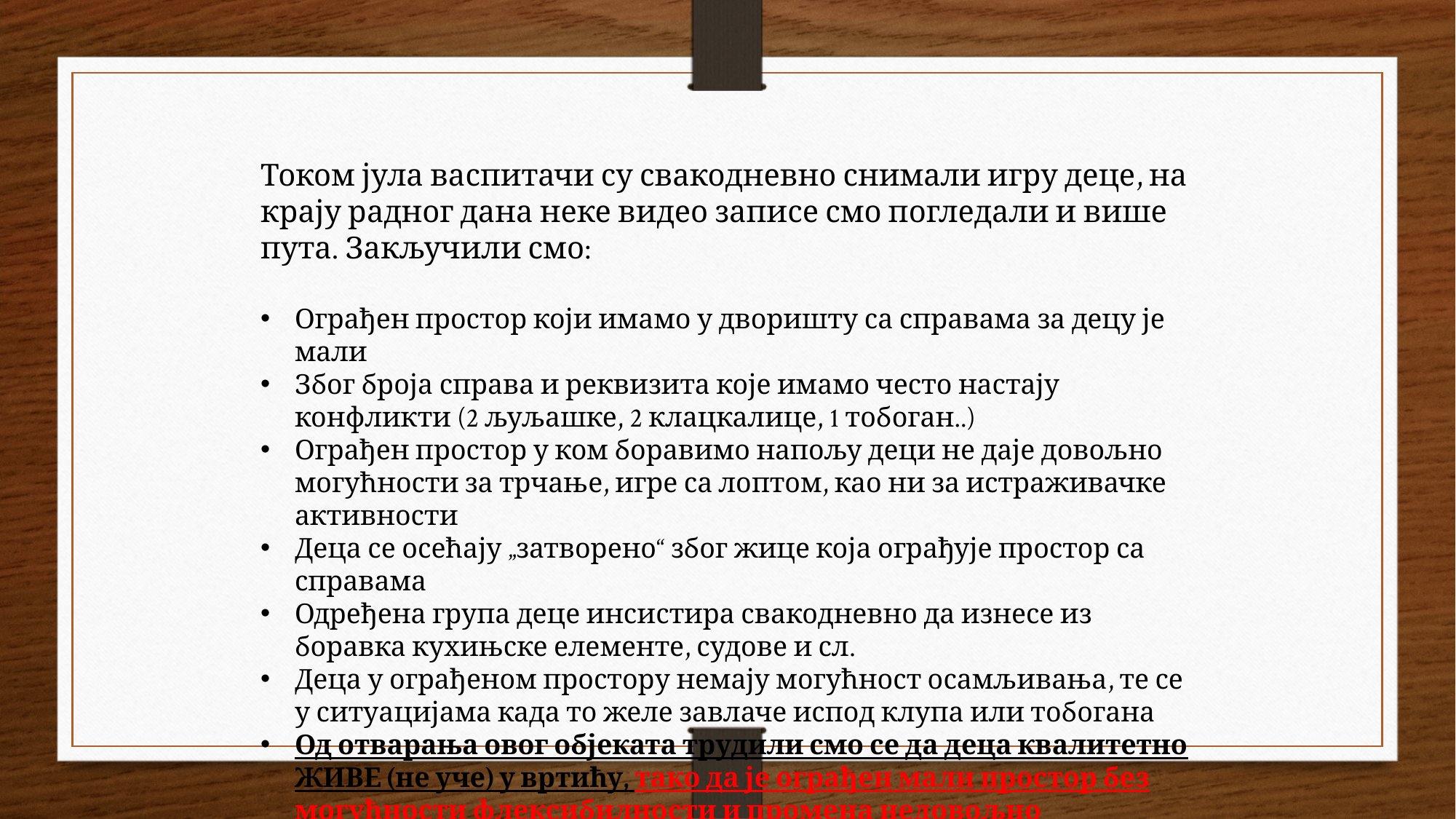

Током јула васпитачи су свакодневно снимали игру деце, на крају радног дана неке видео записе смо погледали и више пута. Закључили смо:

Ограђен простор који имамо у дворишту са справама за децу је мали
Због броја справа и реквизита које имамо често настају конфликти (2 љуљашке, 2 клацкалице, 1 тобоган..)
Ограђен простор у ком боравимо напољу деци не даје довољно могућности за трчање, игре са лоптом, као ни за истраживачке активности
Деца се осећају „затворено“ због жице која ограђује простор са справама
Одређена група деце инсистира свакодневно да изнесе из боравка кухињске елементе, судове и сл.
Деца у ограђеном простору немају могућност осамљивања, те се у ситуацијама када то желе завлаче испод клупа или тобогана
Од отварања овог објеката трудили смо се да деца квалитетно ЖИВЕ (не уче) у вртићу, тако да је ограђен мали простор без могућности флексибилности и промена недовољно инспиративан за децу.